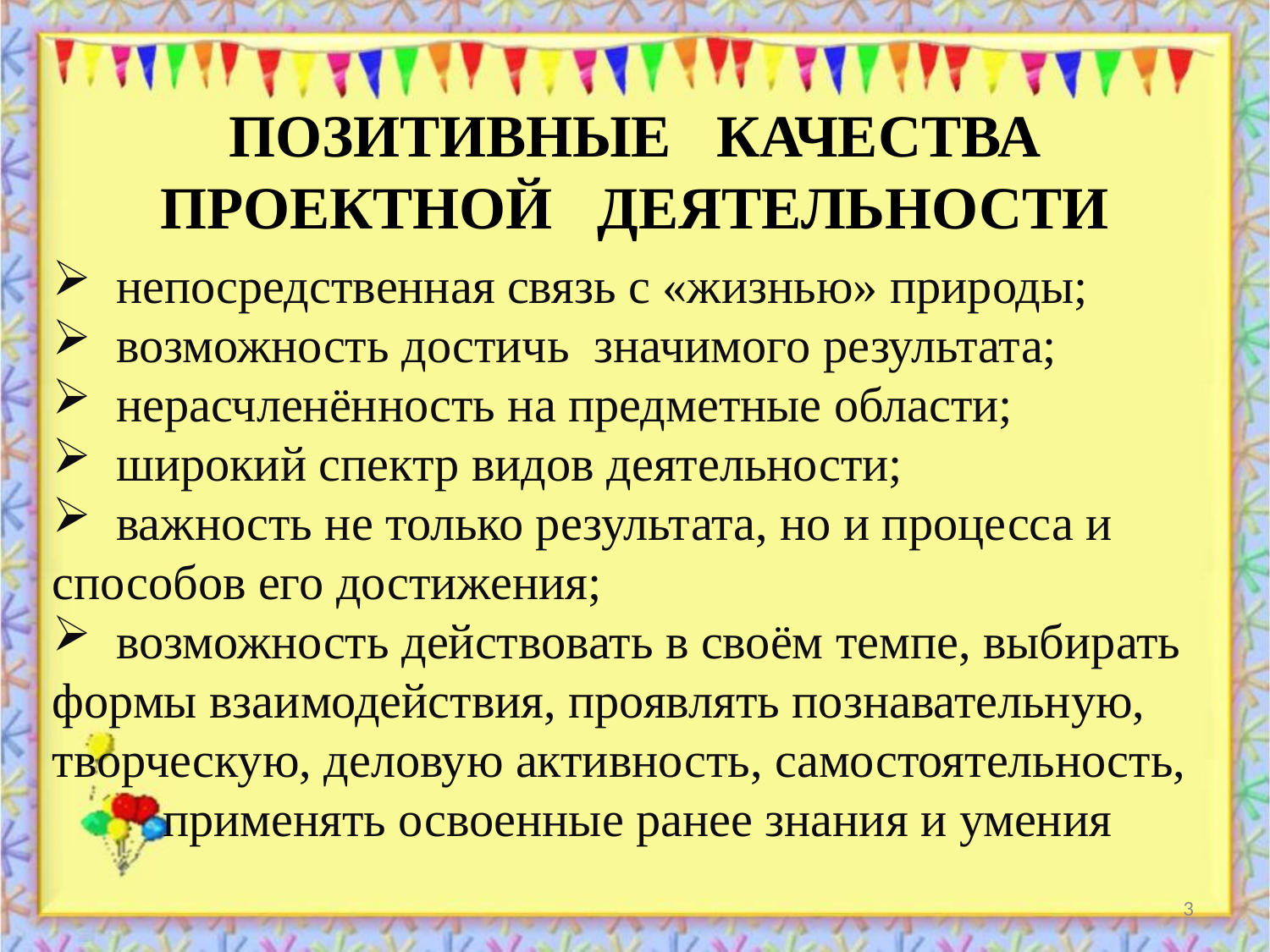

# ПОЗИТИВНЫЕ   КАЧЕСТВА ПРОЕКТНОЙ   ДЕЯТЕЛЬНОСТИ
  непосредственная связь с «жизнью» природы;
  возможность достичь  значимого результата;
  нерасчленённость на предметные области;
  широкий спектр видов деятельности;
  важность не только результата, но и процесса и способов его достижения;
  возможность действовать в своём темпе, выбирать формы взаимодействия, проявлять познавательную, творческую, деловую активность, самостоятельность,            применять освоенные ранее знания и умения

3